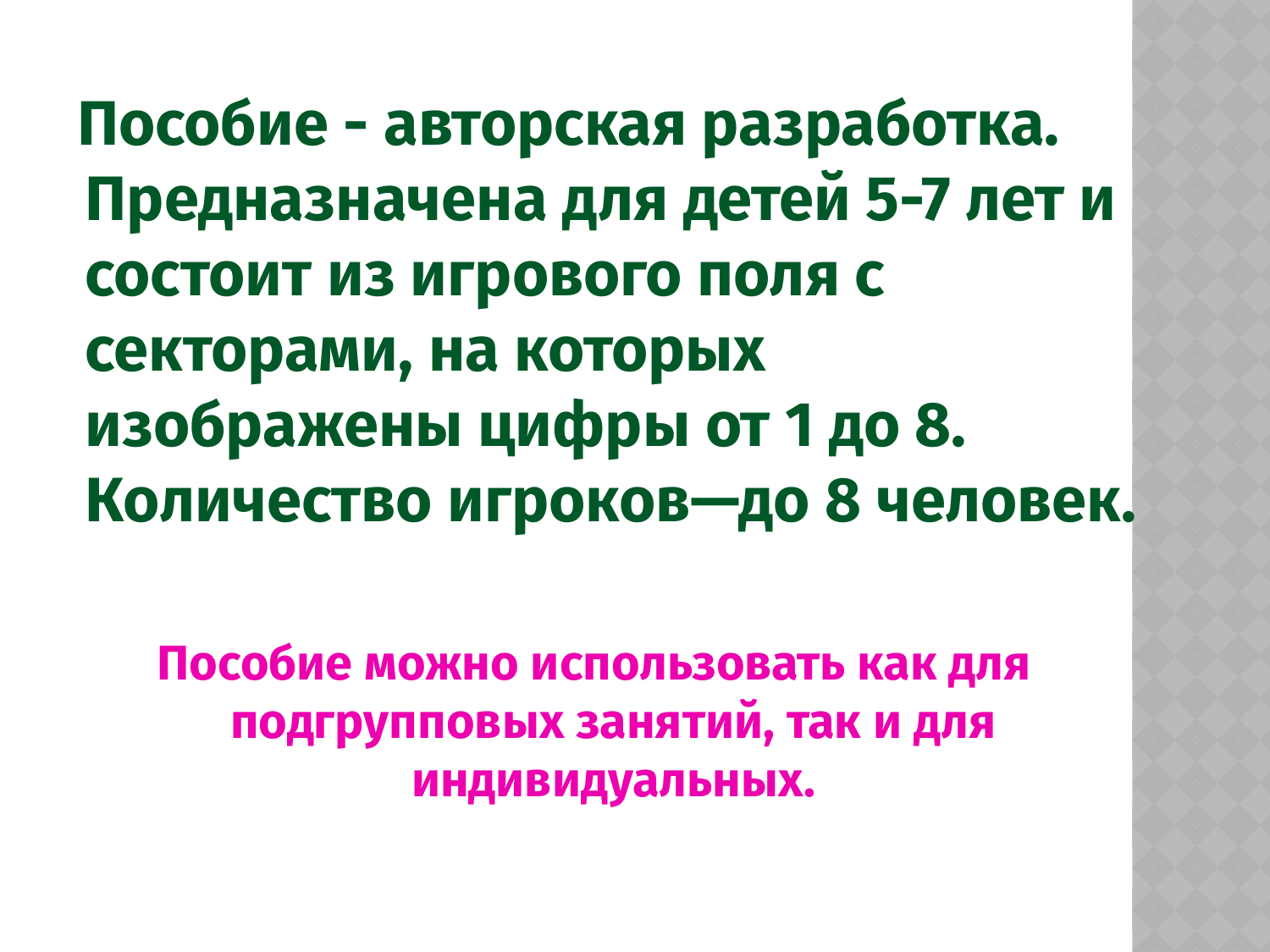

Пособие - авторская разработка. Предназначена для детей 5-7 лет и состоит из игрового поля с секторами, на которых изображены цифры от 1 до 8. Количество игроков—до 8 человек.

Пособие можно использовать как для подгрупповых занятий, так и для индивидуальных.